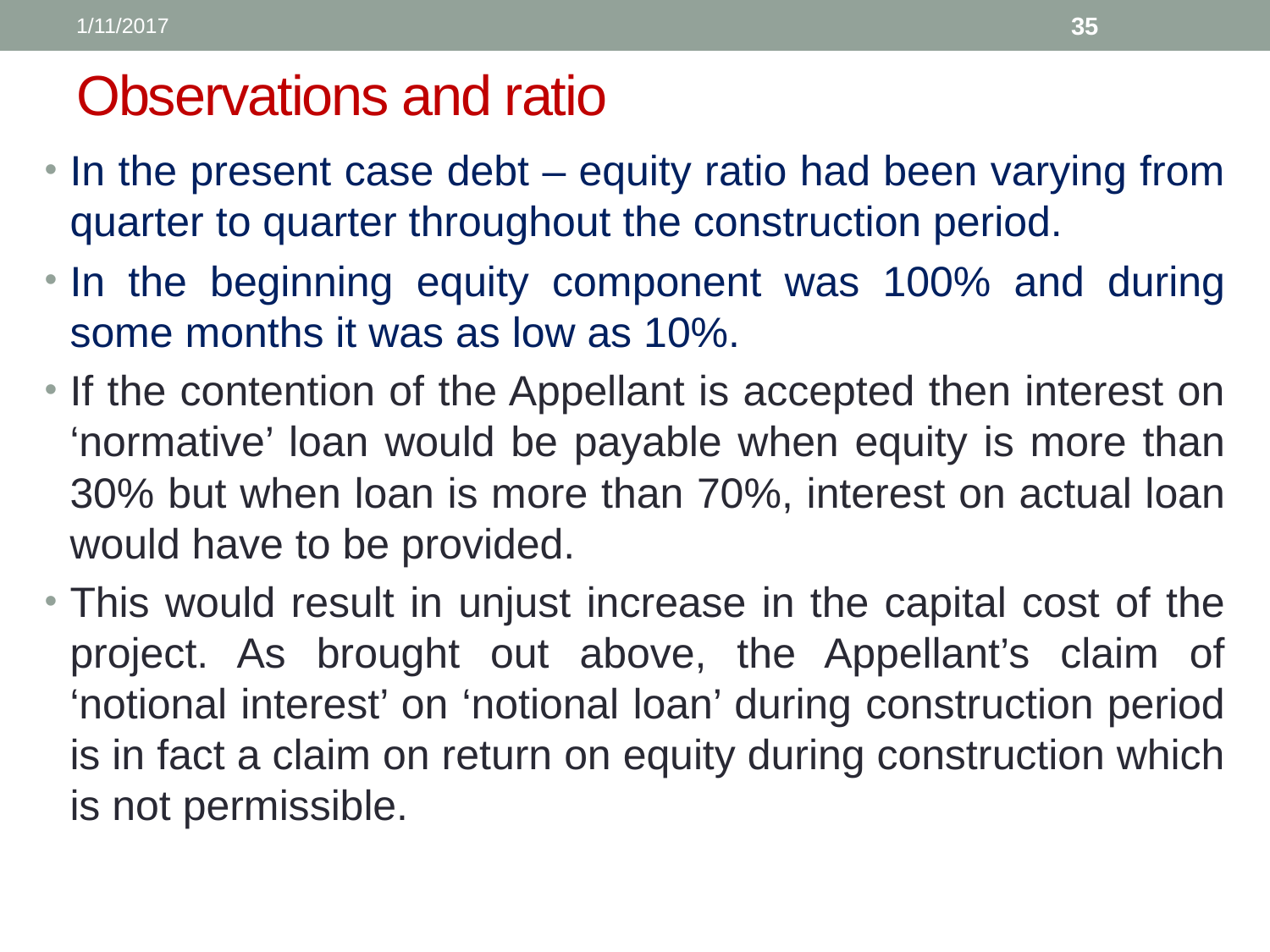

1/11/2017
35
# Observations and ratio
In the present case debt – equity ratio had been varying from quarter to quarter throughout the construction period.
In the beginning equity component was 100% and during some months it was as low as 10%.
If the contention of the Appellant is accepted then interest on ‘normative’ loan would be payable when equity is more than 30% but when loan is more than 70%, interest on actual loan would have to be provided.
This would result in unjust increase in the capital cost of the project. As brought out above, the Appellant’s claim of ‘notional interest’ on ‘notional loan’ during construction period is in fact a claim on return on equity during construction which is not permissible.